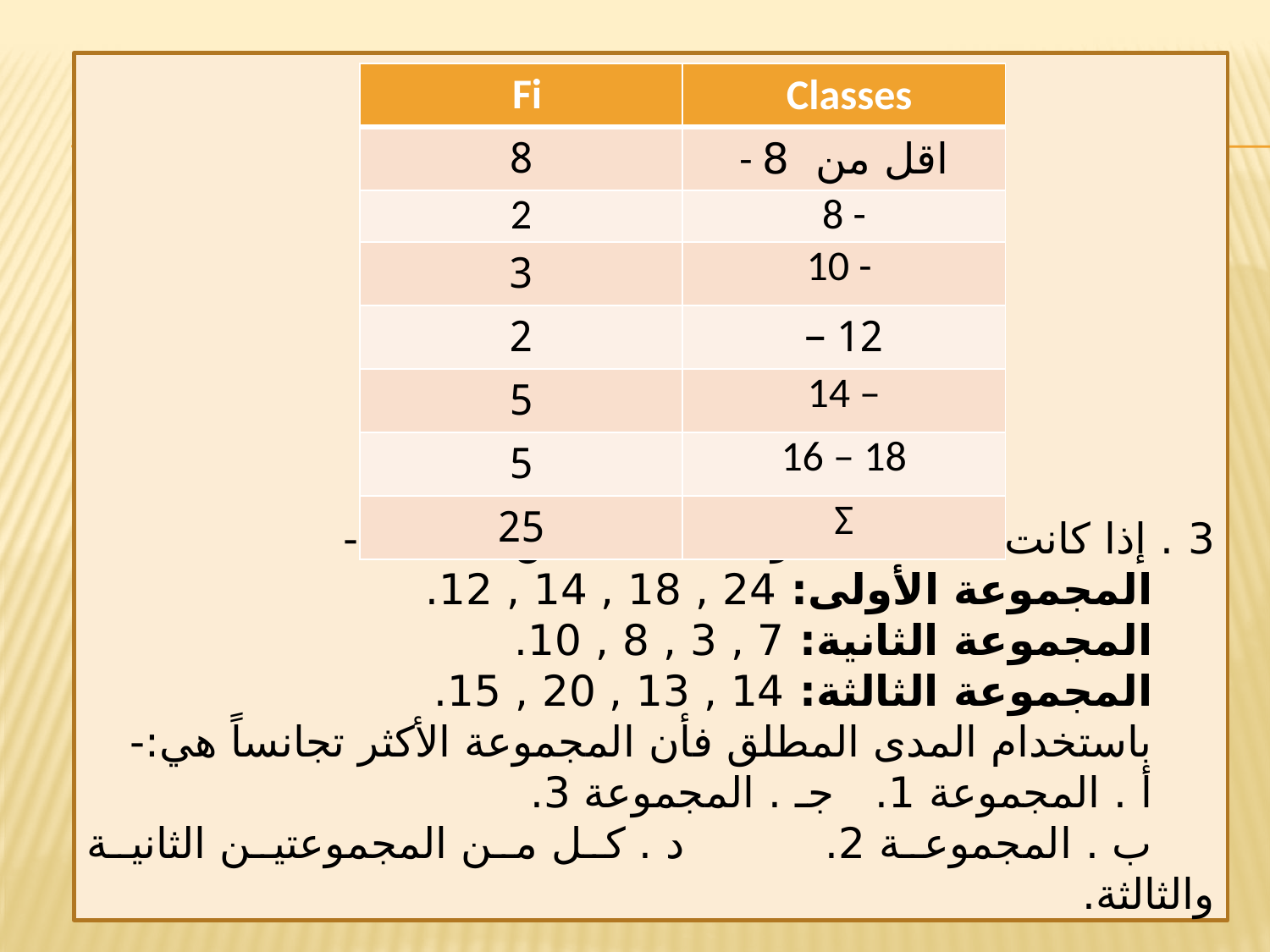

3 . إذا كانت لديك المجموعات التالية من البيانات:-
المجموعة الأولى: 24 , 18 , 14 , 12.
المجموعة الثانية: 7 , 3 , 8 , 10.
المجموعة الثالثة: 14 , 13 , 20 , 15.
باستخدام المدى المطلق فأن المجموعة الأكثر تجانساً هي:-
أ . المجموعة 1. 		جـ . المجموعة 3.
ب . المجموعة 2. 		د . كل من المجموعتين الثانية والثالثة.
| Fi | Classes |
| --- | --- |
| 8 | - اقل من 8 |
| 2 | 8 - |
| 3 | 10 - |
| 2 | 12 – |
| 5 | 14 – |
| 5 | 16 – 18 |
| 25 | Σ |